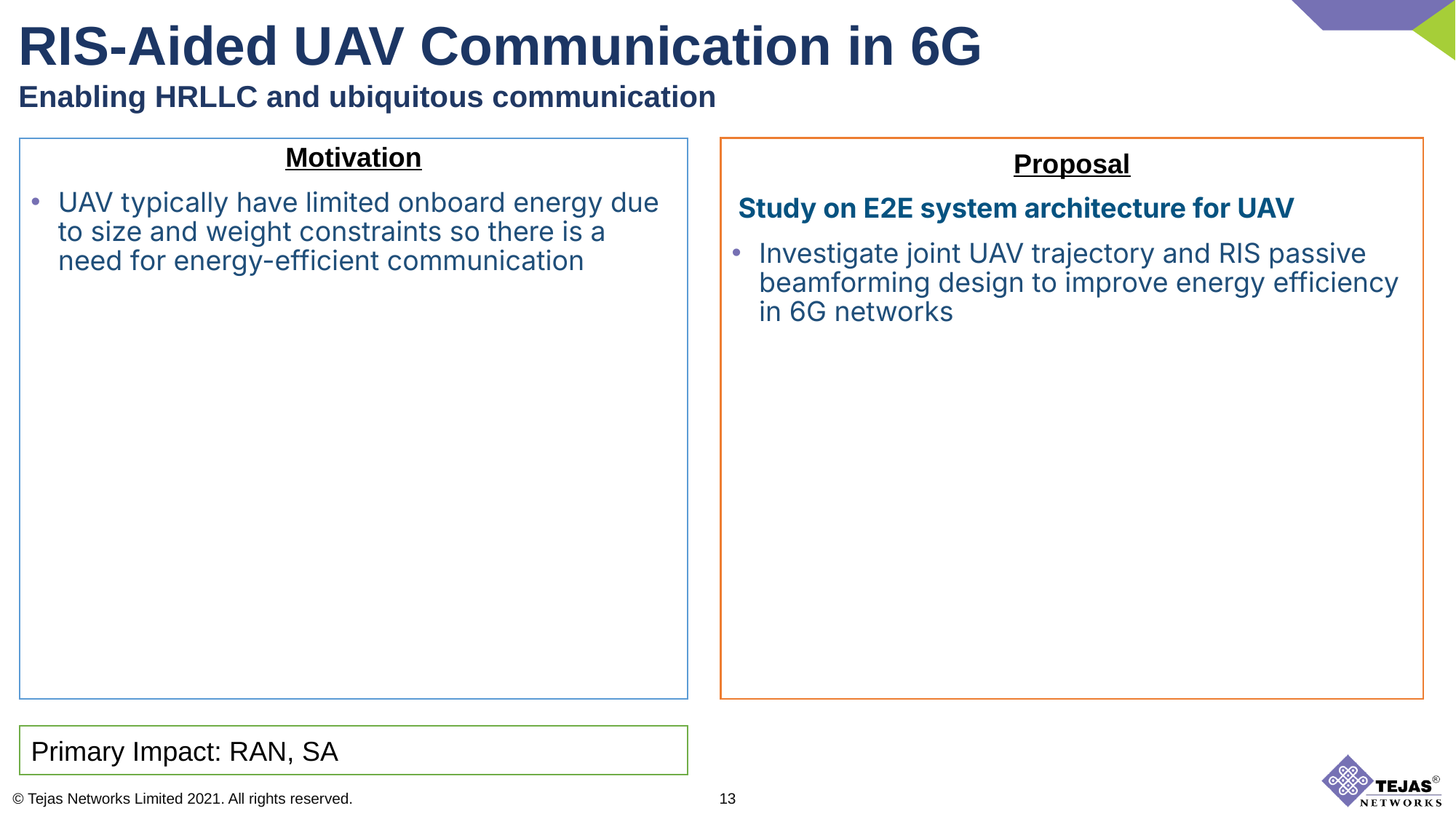

RIS-Aided UAV Communication in 6G
Enabling HRLLC and ubiquitous communication

Proposal
 Study on E2E system architecture for UAV
Investigate joint UAV trajectory and RIS passive beamforming design to improve energy efficiency in 6G networks
Motivation
UAV typically have limited onboard energy due to size and weight constraints so there is a need for energy-efficient communication
Primary Impact: RAN, SA